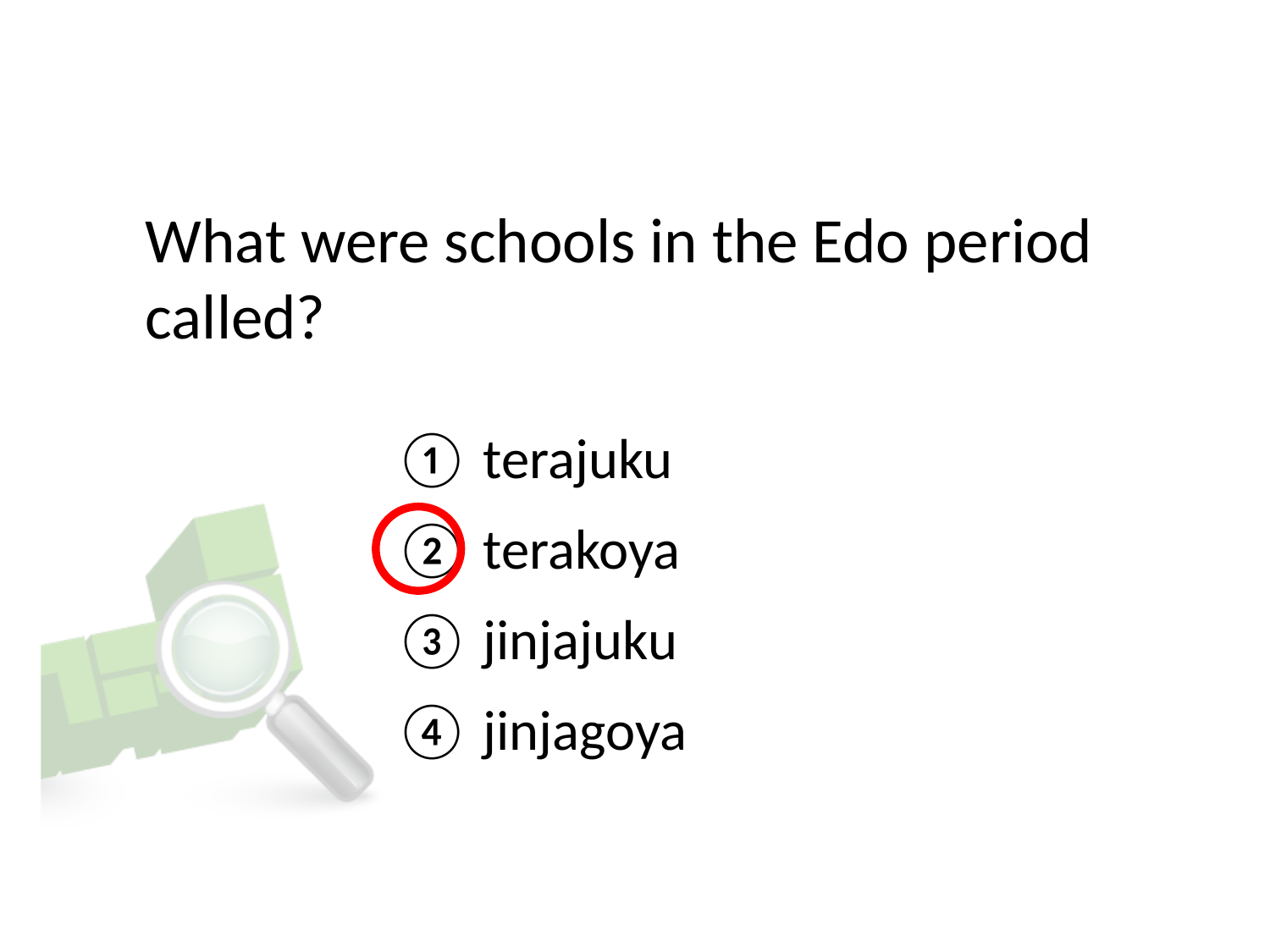

# What were schools in the Edo period called?
① terajuku
② terakoya
③ jinjajuku
④ jinjagoya